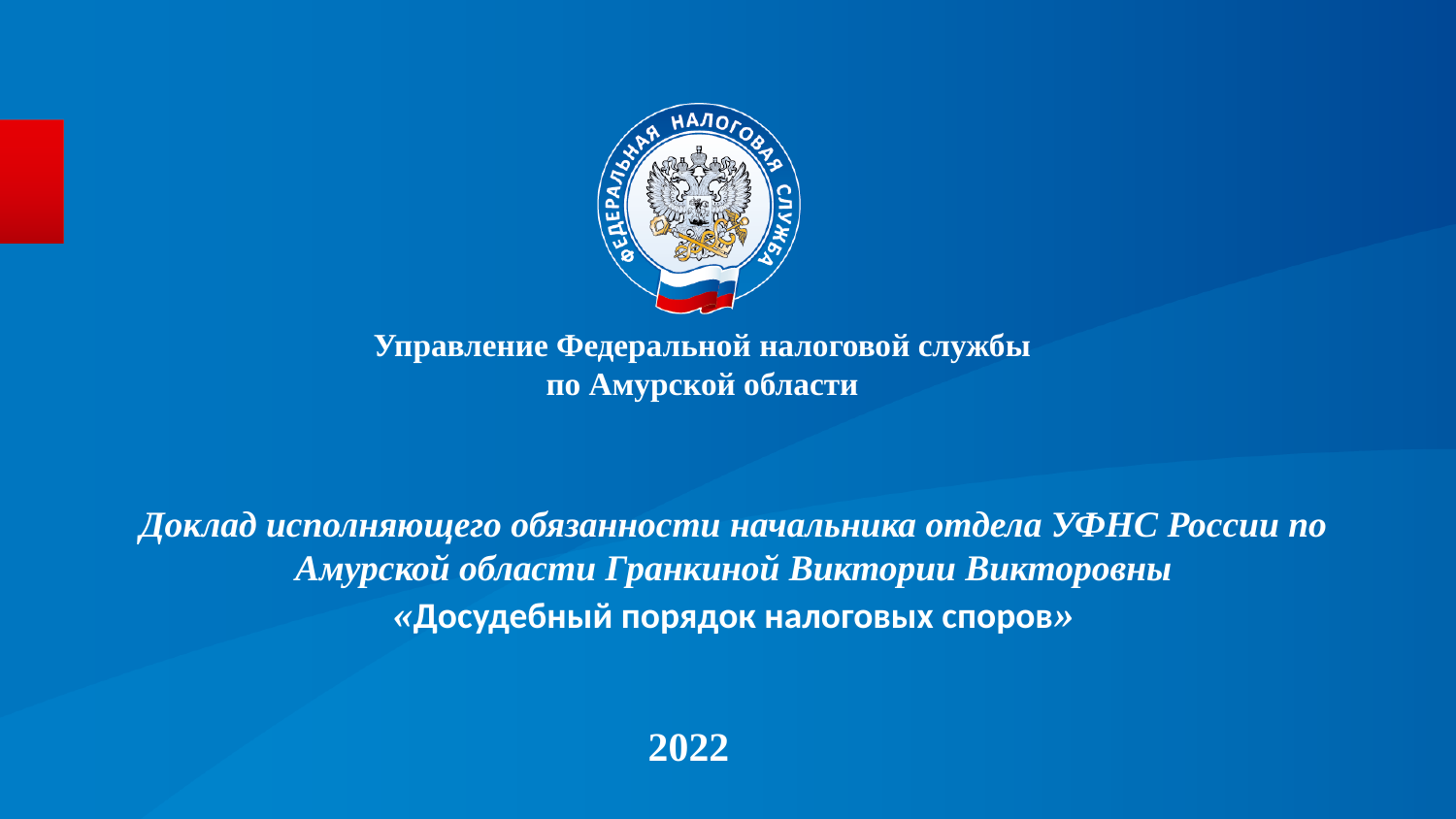

Управление Федеральной налоговой службы
по Амурской области
# Доклад исполняющего обязанности начальника отдела УФНС России по Амурской области Гранкиной Виктории Викторовны «Досудебный порядок налоговых споров»
2022